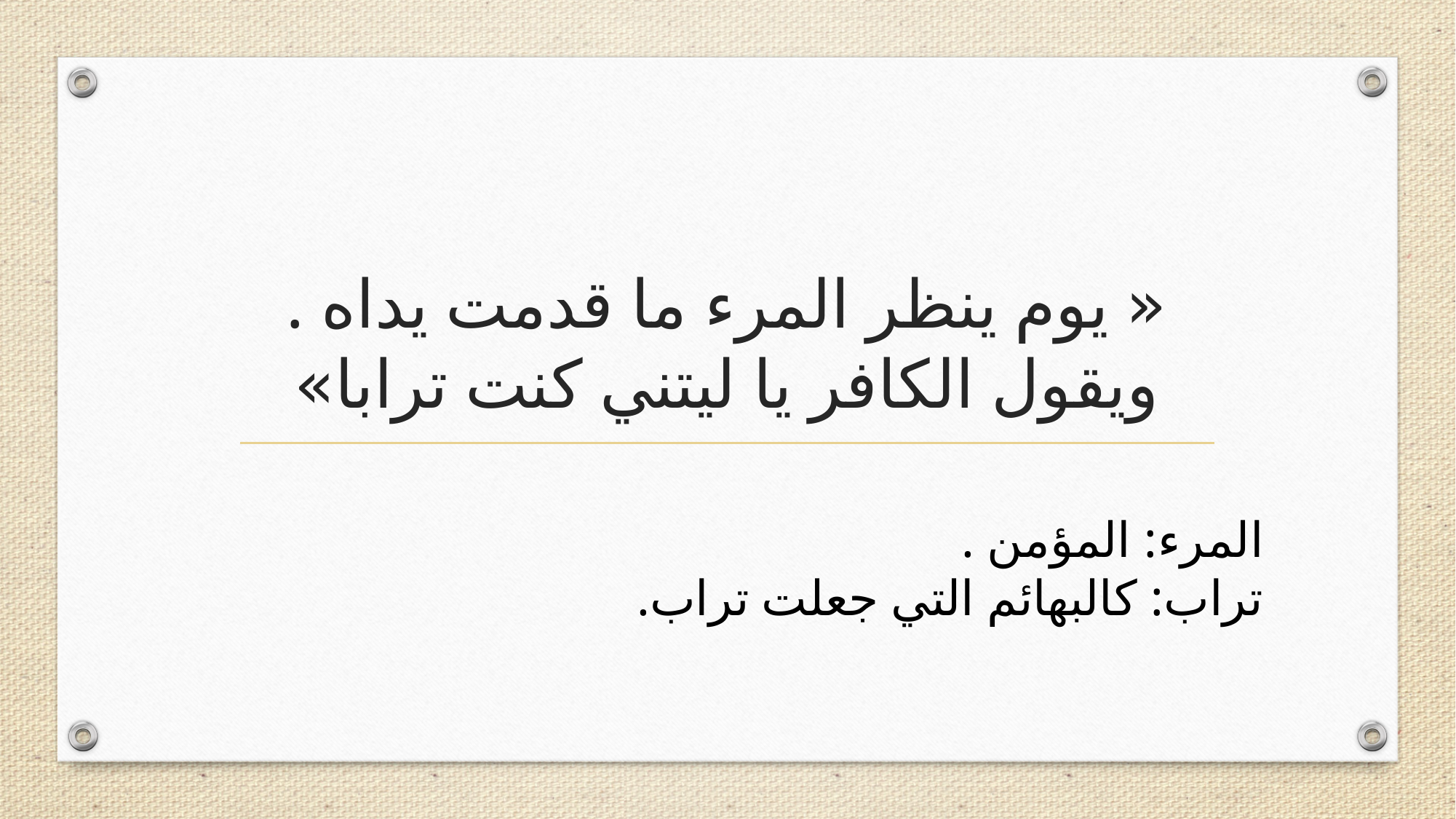

# « يوم ينظر المرء ما قدمت يداه . ويقول الكافر يا ليتني كنت ترابا»
المرء: المؤمن .
تراب: كالبهائم التي جعلت تراب.